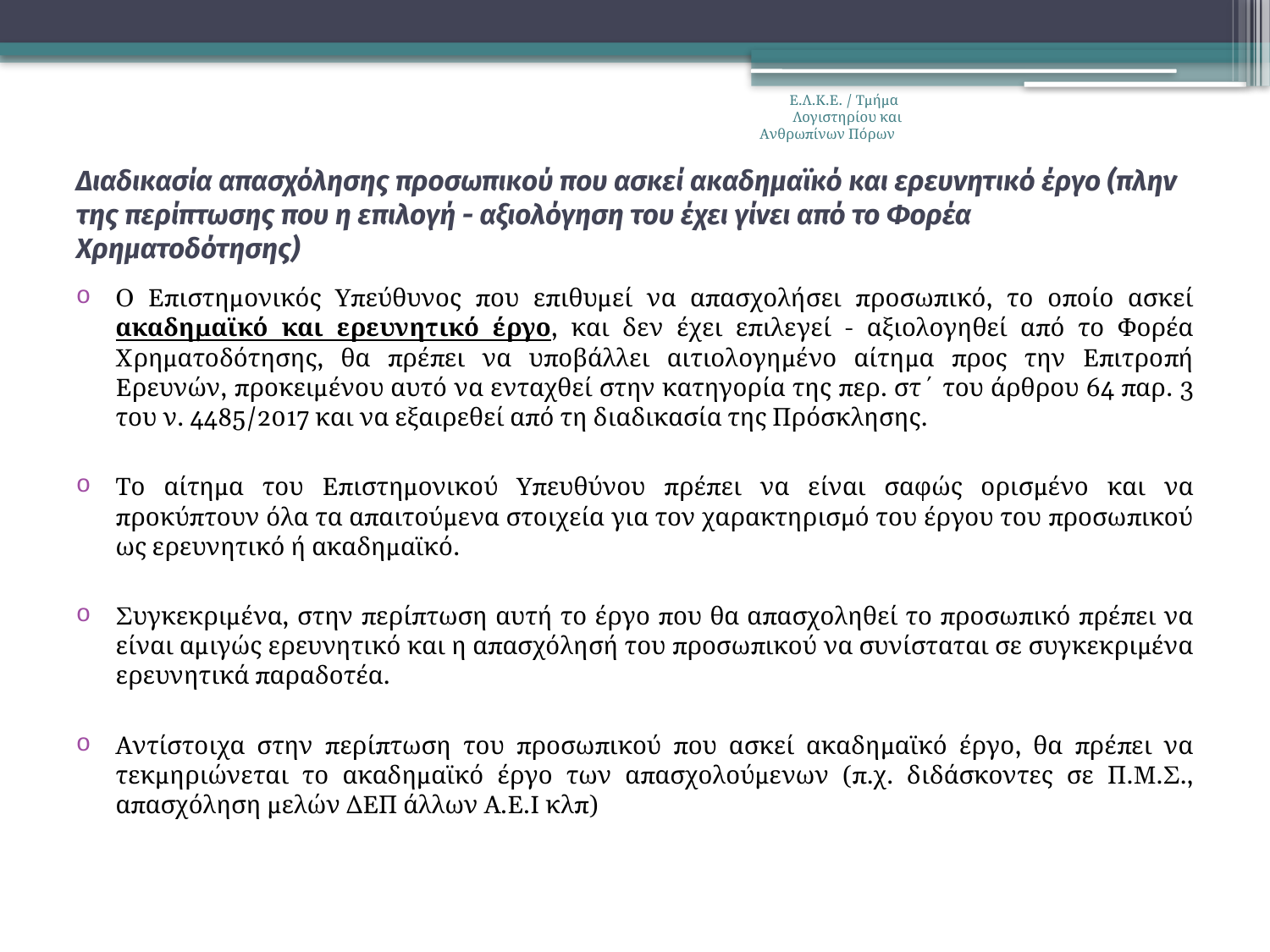

Ε.Λ.Κ.Ε. / Τμήμα  Λογιστηρίου και Ανθρωπίνων Πόρων

# Διαδικασία απασχόλησης προσωπικού που ασκεί ακαδημαϊκό και ερευνητικό έργο (πλην της περίπτωσης που η επιλογή - αξιολόγηση του έχει γίνει από το Φορέα Χρηματοδότησης)
Ο Επιστημονικός Υπεύθυνος που επιθυμεί να απασχολήσει προσωπικό, το οποίο ασκεί ακαδημαϊκό και ερευνητικό έργο, και δεν έχει επιλεγεί - αξιολογηθεί από το Φορέα Χρηματοδότησης, θα πρέπει να υποβάλλει αιτιολογημένο αίτημα προς την Επιτροπή Ερευνών, προκειμένου αυτό να ενταχθεί στην κατηγορία της περ. στ΄ του άρθρου 64 παρ. 3 του ν. 4485/2017 και να εξαιρεθεί από τη διαδικασία της Πρόσκλησης.

Το αίτημα του Επιστημονικού Υπευθύνου πρέπει να είναι σαφώς ορισμένο και να προκύπτουν όλα τα απαιτούμενα στοιχεία για τον χαρακτηρισμό του έργου του προσωπικού ως ερευνητικό ή ακαδημαϊκό.

Συγκεκριμένα, στην περίπτωση αυτή το έργο που θα απασχοληθεί το προσωπικό πρέπει να είναι αμιγώς ερευνητικό και η απασχόλησή του προσωπικού να συνίσταται σε συγκεκριμένα ερευνητικά παραδοτέα.

Αντίστοιχα στην περίπτωση του προσωπικού που ασκεί ακαδημαϊκό έργο, θα πρέπει να τεκμηριώνεται το ακαδημαϊκό έργο των απασχολούμενων (π.χ. διδάσκοντες σε Π.Μ.Σ., απασχόληση μελών ΔΕΠ άλλων Α.Ε.Ι κλπ)